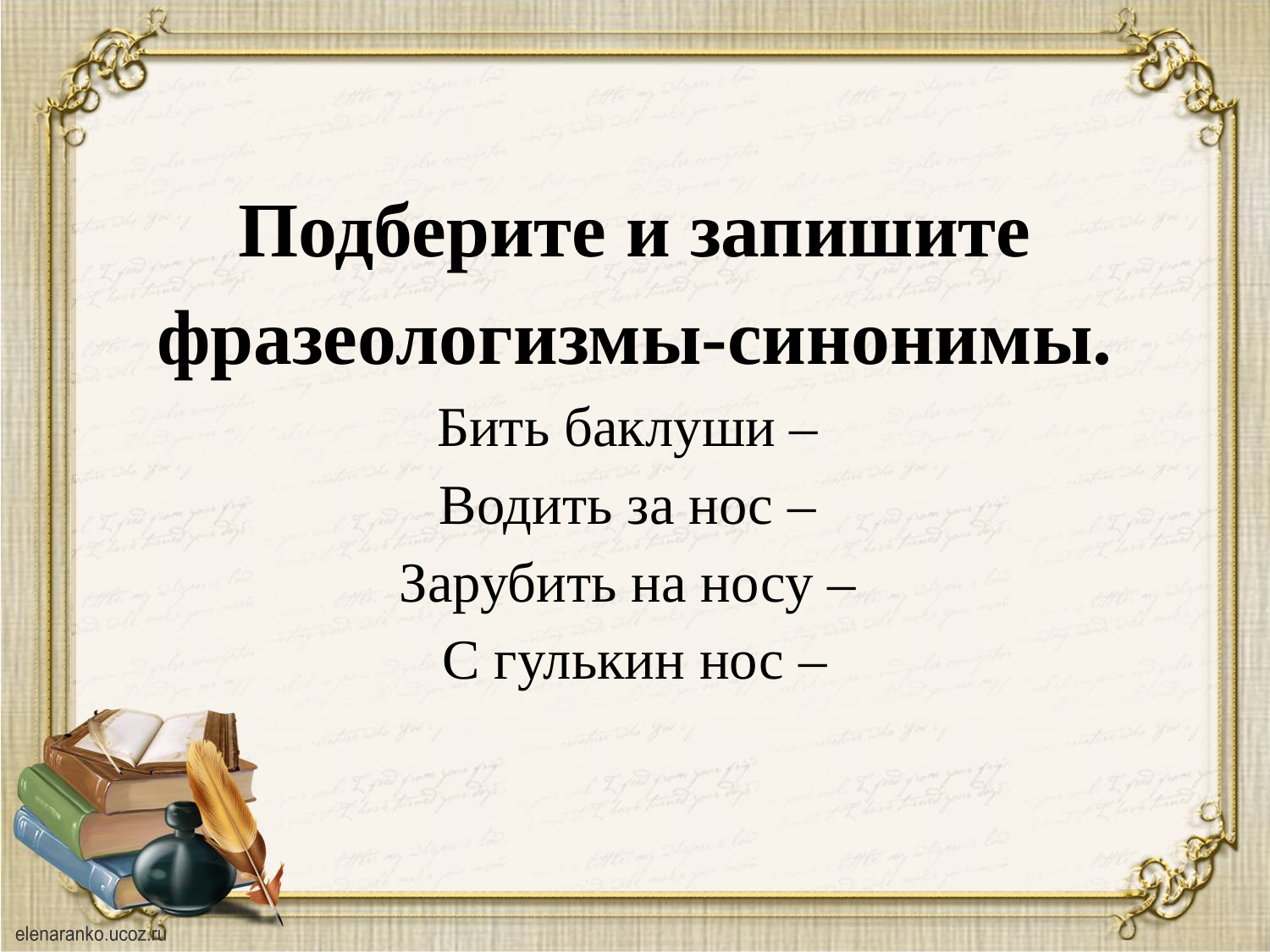

# Подберите и запишите фразеологизмы-синонимы. Бить баклуши –  Водить за нос –  Зарубить на носу –  С гулькин нос –